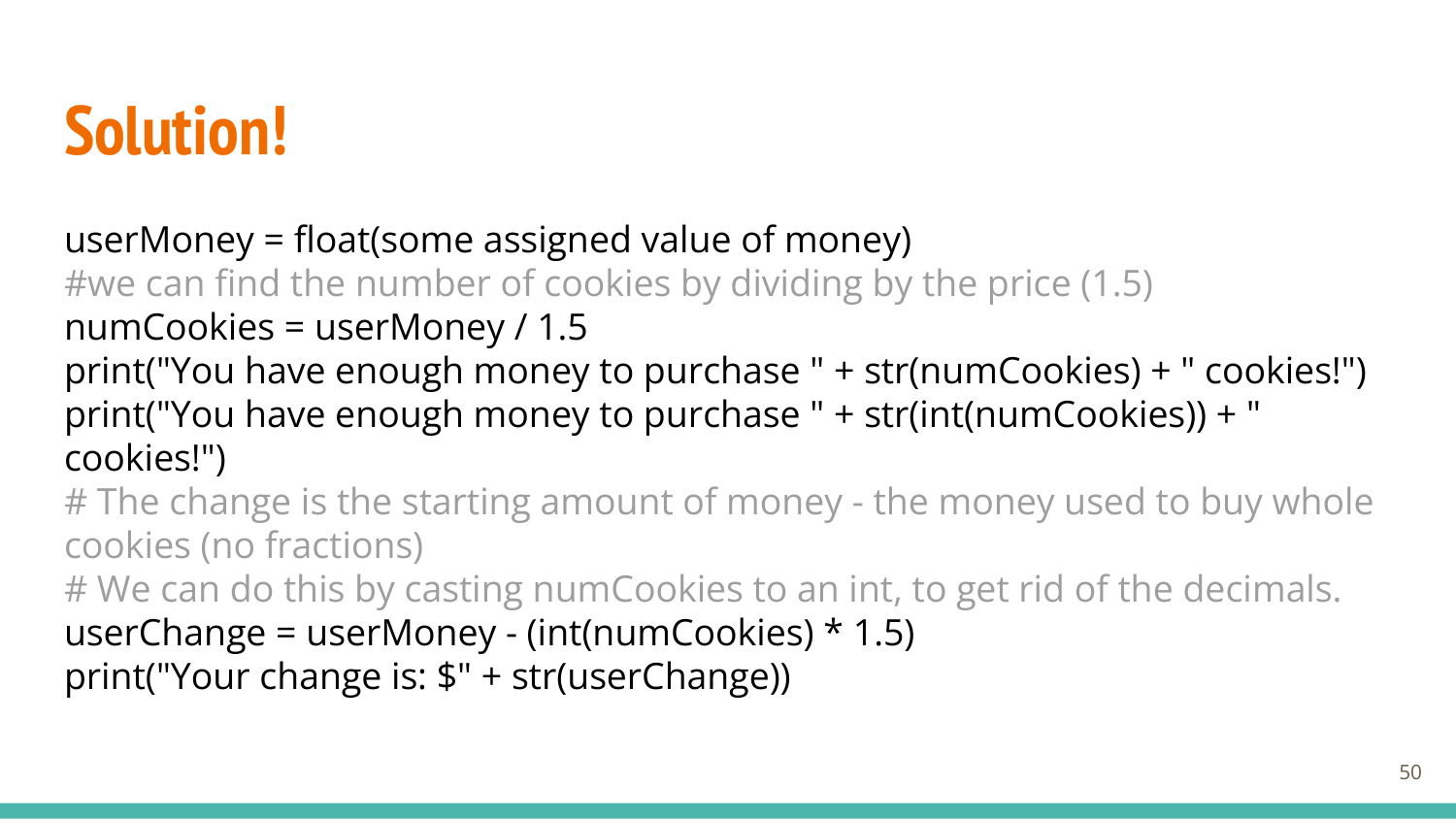

# Solution!
userMoney = float(some assigned value of money)
#we can find the number of cookies by dividing by the price (1.5)
numCookies = userMoney / 1.5
print("You have enough money to purchase " + str(numCookies) + " cookies!")
print("You have enough money to purchase " + str(int(numCookies)) + " cookies!")
# The change is the starting amount of money - the money used to buy whole cookies (no fractions)
# We can do this by casting numCookies to an int, to get rid of the decimals.
userChange = userMoney - (int(numCookies) * 1.5)
print("Your change is: $" + str(userChange))
50